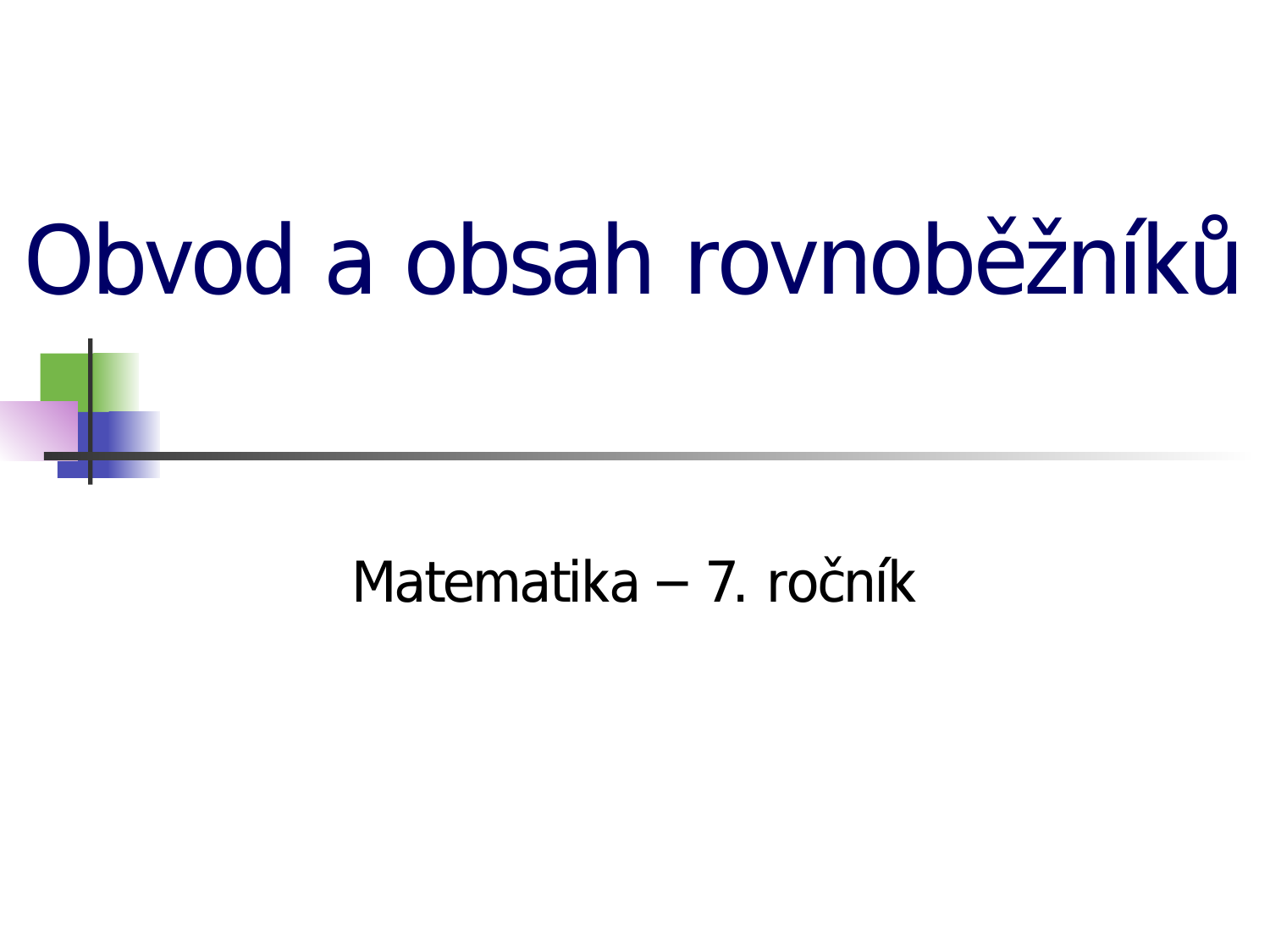

# Obvod a obsah rovnoběžníků
Matematika – 7. ročník